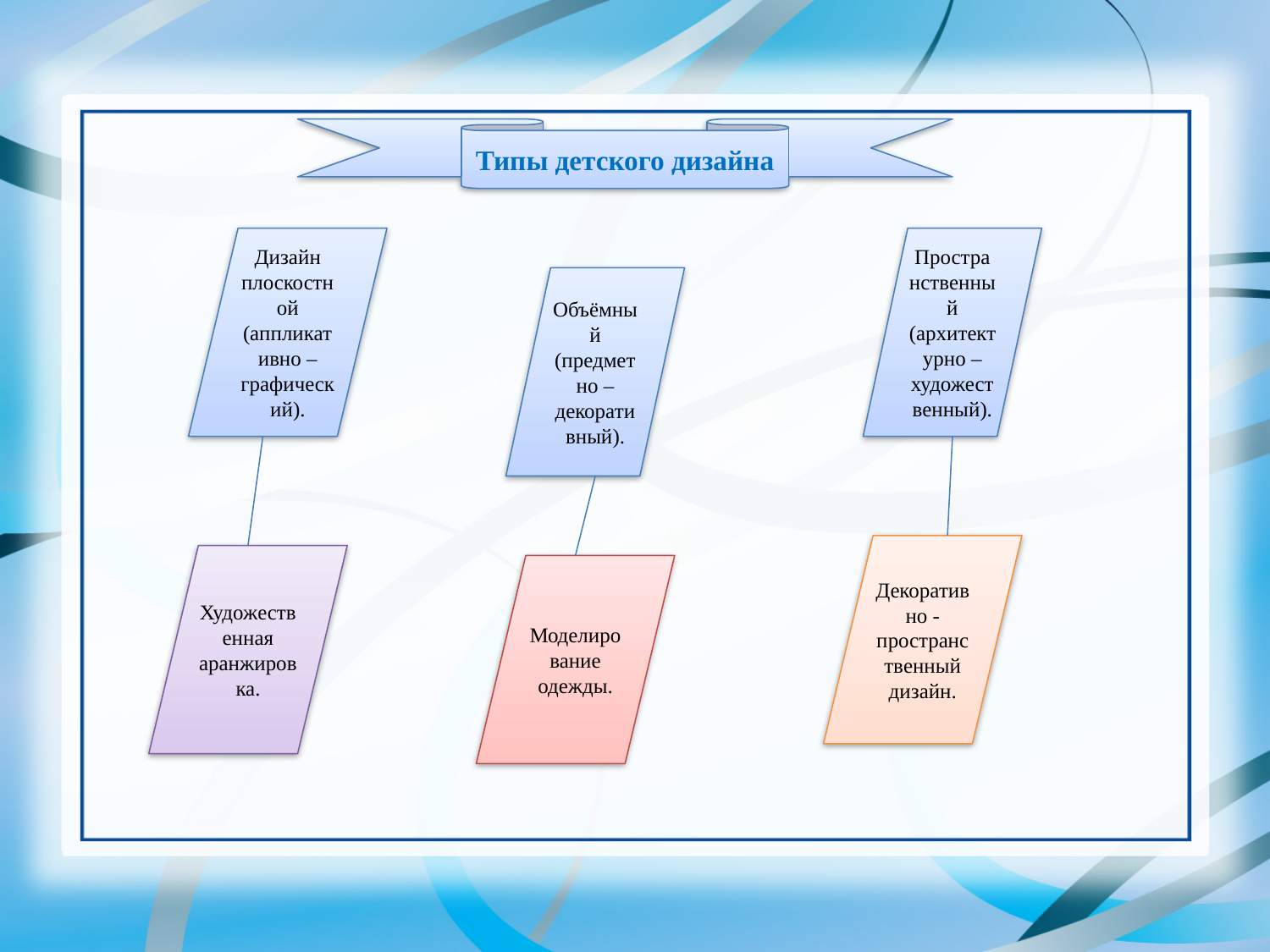

Типы детского дизайна
Дизайн плоскостной (аппликативно – графический).
Пространственный (архитектурно – художественный).
Объёмный (предметно – декоративный).
Декоративно - пространственный дизайн.
Художественная аранжировка.
Моделирование одежды.